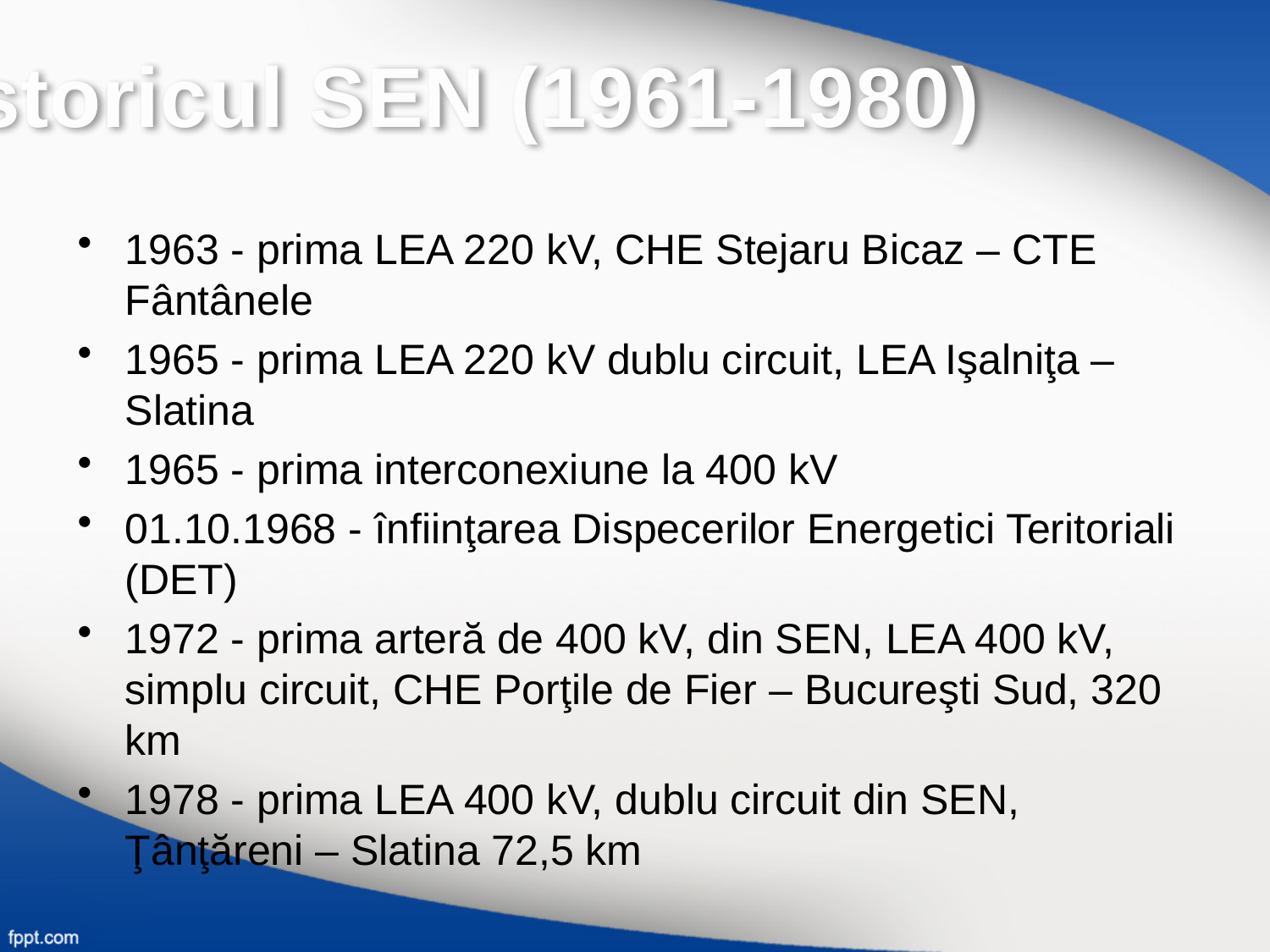

Istoricul SEN (1961-1980)
1963 - prima LEA 220 kV, CHE Stejaru Bicaz – CTE Fântânele
1965 - prima LEA 220 kV dublu circuit, LEA Işalniţa – Slatina
1965 - prima interconexiune la 400 kV
01.10.1968 - înfiinţarea Dispecerilor Energetici Teritoriali (DET)
1972 - prima arteră de 400 kV, din SEN, LEA 400 kV, simplu circuit, CHE Porţile de Fier – Bucureşti Sud, 320 km
1978 - prima LEA 400 kV, dublu circuit din SEN, Ţânţăreni – Slatina 72,5 km